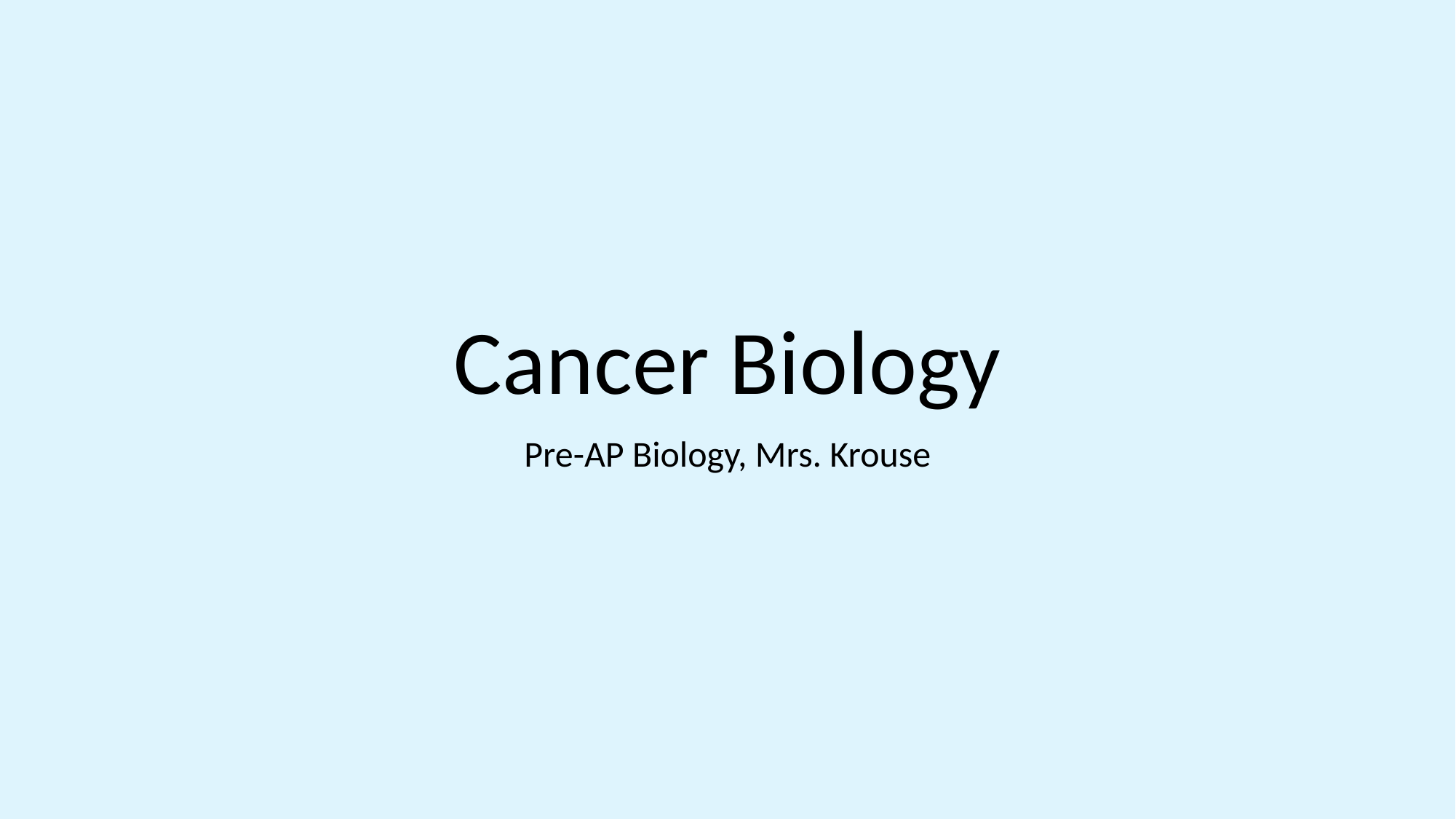

# Cancer Biology
Pre-AP Biology, Mrs. Krouse